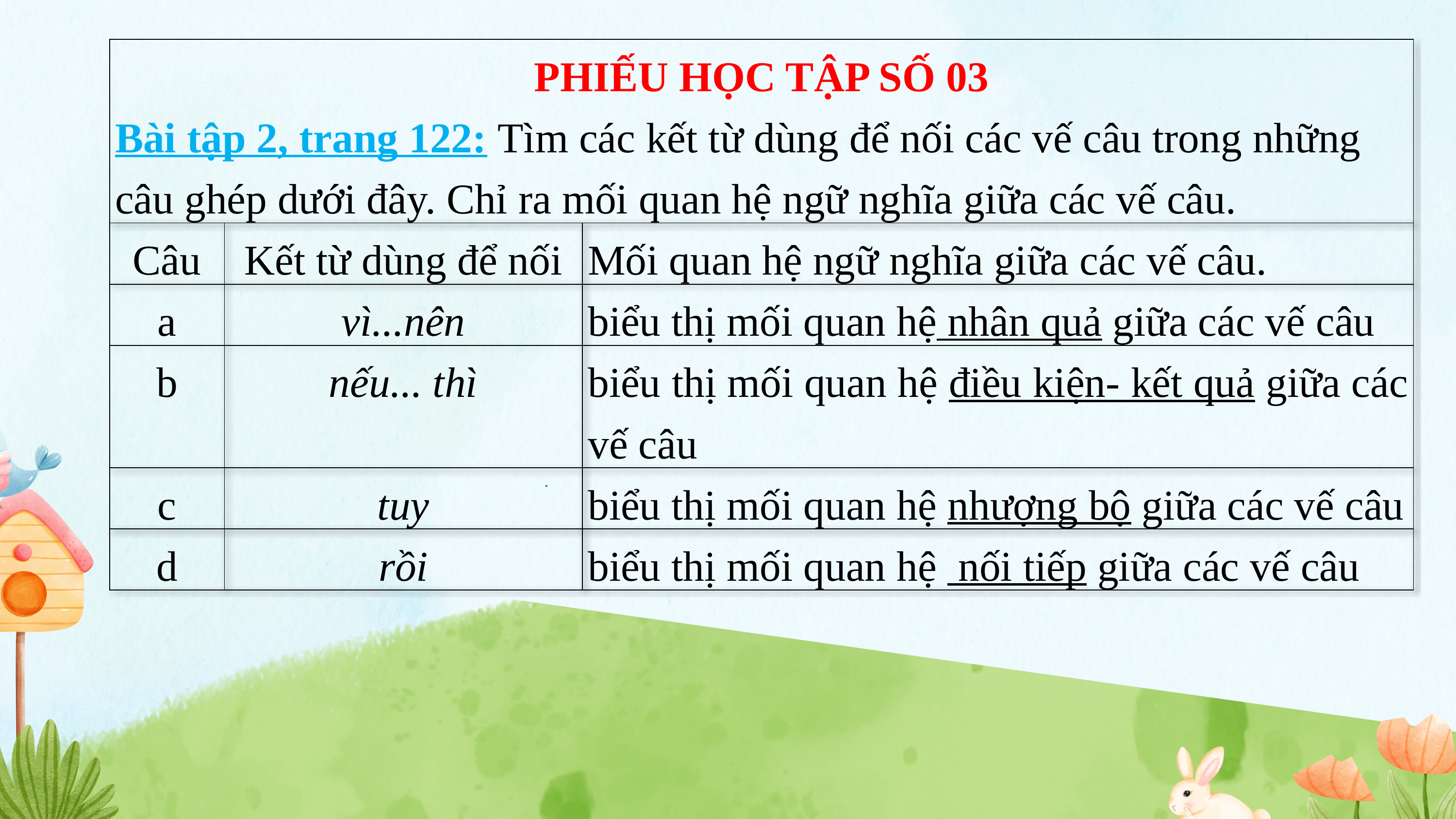

| PHIẾU HỌC TẬP SỐ 03 Bài tập 2, trang 122: Tìm các kết từ dùng để nối các vế câu trong những câu ghép dưới đây. Chỉ ra mối quan hệ ngữ nghĩa giữa các vế câu. |  |  |
| --- | --- | --- |
| Câu | Kết từ dùng để nối | Mối quan hệ ngữ nghĩa giữa các vế câu. |
| a | vì...nên | biểu thị mối quan hệ nhân quả giữa các vế câu |
| b | nếu... thì | biểu thị mối quan hệ điều kiện- kết quả giữa các vế câu |
| c | tuy | biểu thị mối quan hệ nhượng bộ giữa các vế câu |
| d | rồi | biểu thị mối quan hệ nối tiếp giữa các vế câu |